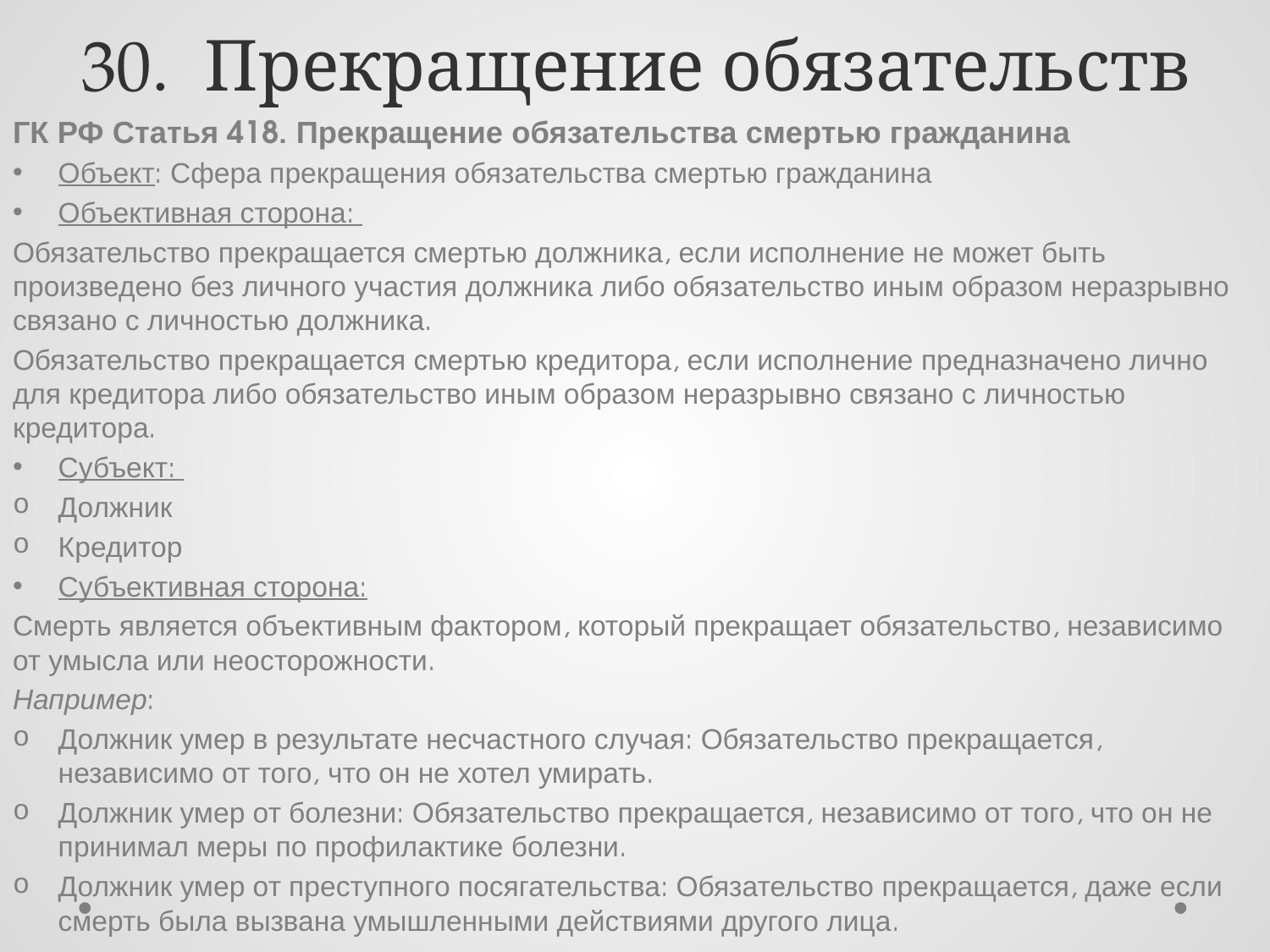

# 30.  Прекращение обязательств
ГК РФ Статья 418. Прекращение обязательства смертью гражданина
Объект: Сфера прекращения обязательства смертью гражданина
Объективная сторона:
Обязательство прекращается смертью должника, если исполнение не может быть произведено без личного участия должника либо обязательство иным образом неразрывно связано с личностью должника.
Обязательство прекращается смертью кредитора, если исполнение предназначено лично для кредитора либо обязательство иным образом неразрывно связано с личностью кредитора.
Субъект:
Должник
Кредитор
Субъективная сторона:
Смерть является объективным фактором, который прекращает обязательство, независимо от умысла или неосторожности.
Например:
Должник умер в результате несчастного случая: Обязательство прекращается, независимо от того, что он не хотел умирать.
Должник умер от болезни: Обязательство прекращается, независимо от того, что он не принимал меры по профилактике болезни.
Должник умер от преступного посягательства: Обязательство прекращается, даже если смерть была вызвана умышленными действиями другого лица.